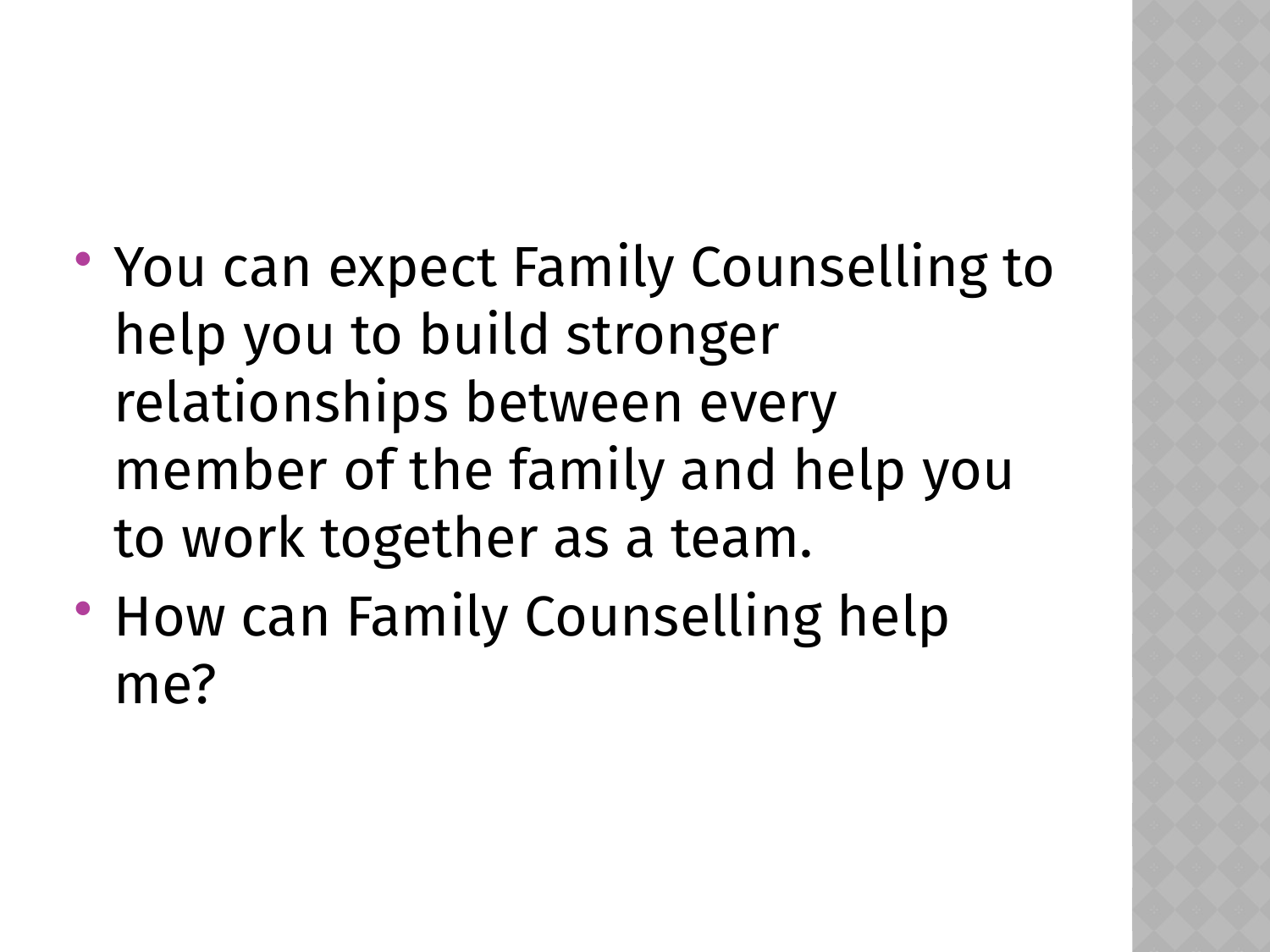

#
You can expect Family Counselling to help you to build stronger relationships between every member of the family and help you to work together as a team.
How can Family Counselling help me?